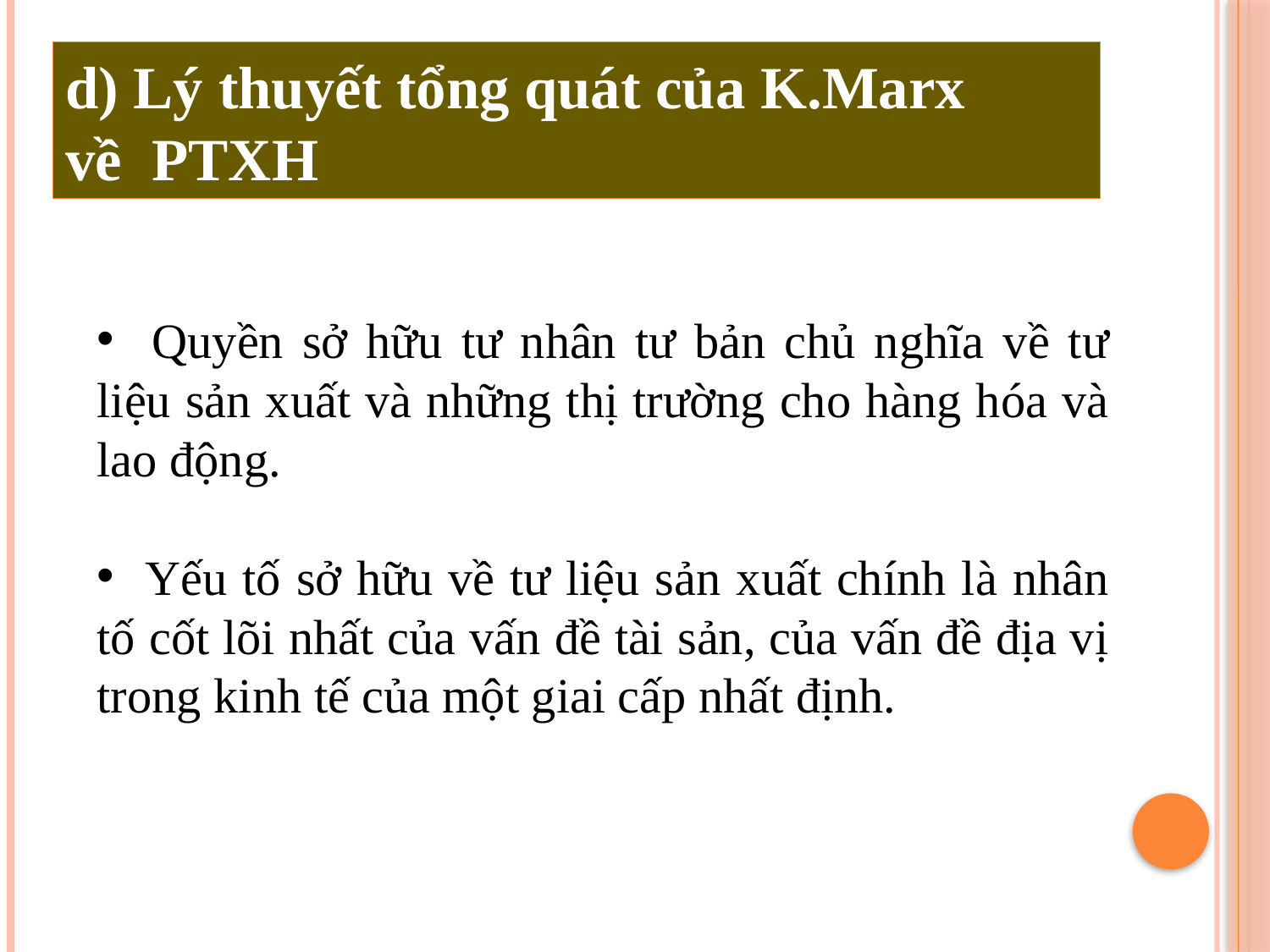

d) Lý thuyết tổng quát của K.Marx
về  PTXH

  Quyền sở hữu tư nhân tư bản chủ nghĩa về tư liệu sản xuất và những thị trường cho hàng hóa và lao động.

  Yếu tố sở hữu về tư liệu sản xuất chính là nhân tố cốt lõi nhất của vấn đề tài sản, của vấn đề địa vị trong kinh tế của một giai cấp nhất định.